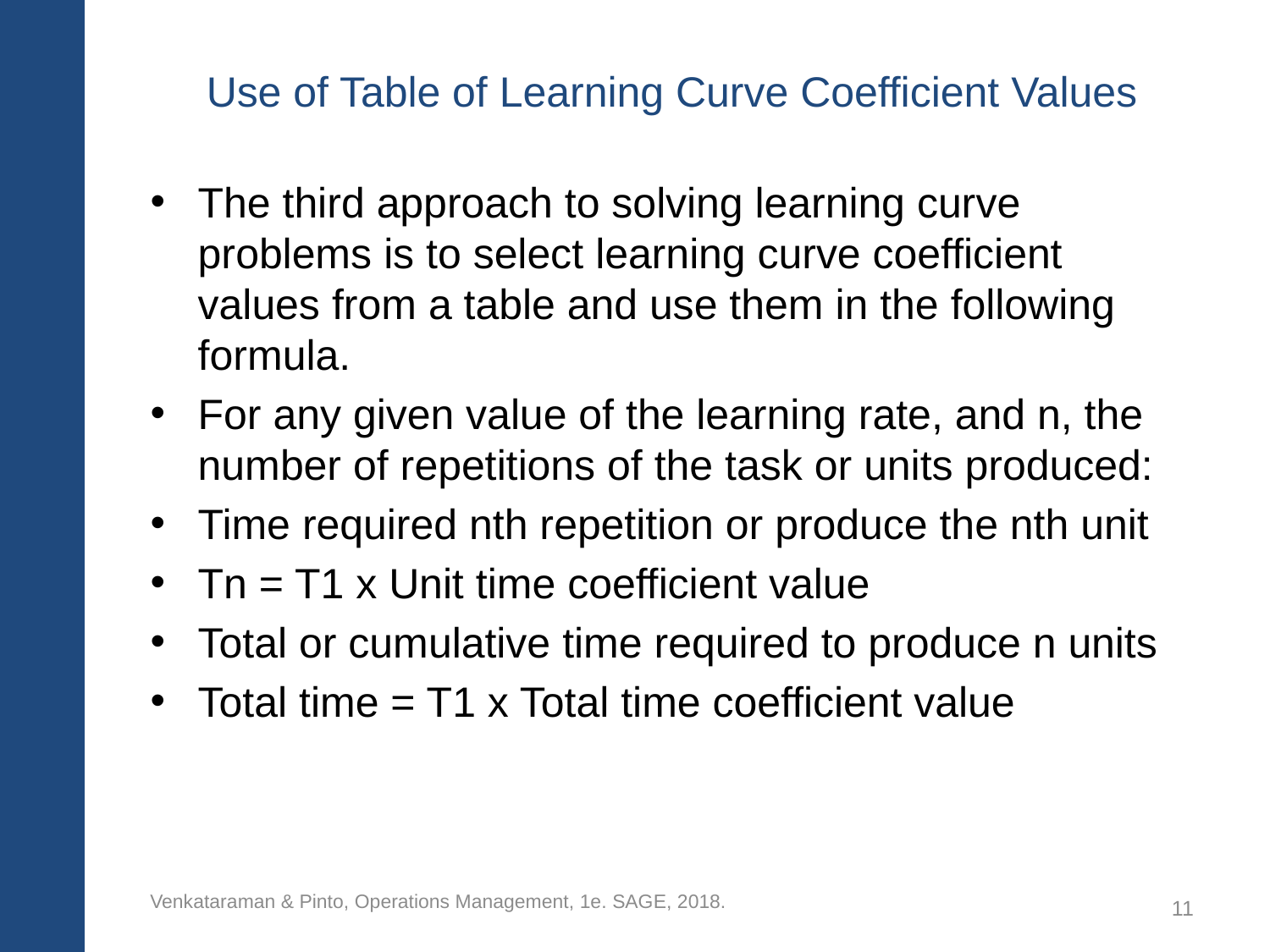

# Use of Table of Learning Curve Coefficient Values
The third approach to solving learning curve problems is to select learning curve coefficient values from a table and use them in the following formula.
For any given value of the learning rate, and n, the number of repetitions of the task or units produced:
Time required nth repetition or produce the nth unit
Tn = T1 x Unit time coefficient value
Total or cumulative time required to produce n units
Total time = T1 x Total time coefficient value
Venkataraman & Pinto, Operations Management, 1e. SAGE, 2018.
11